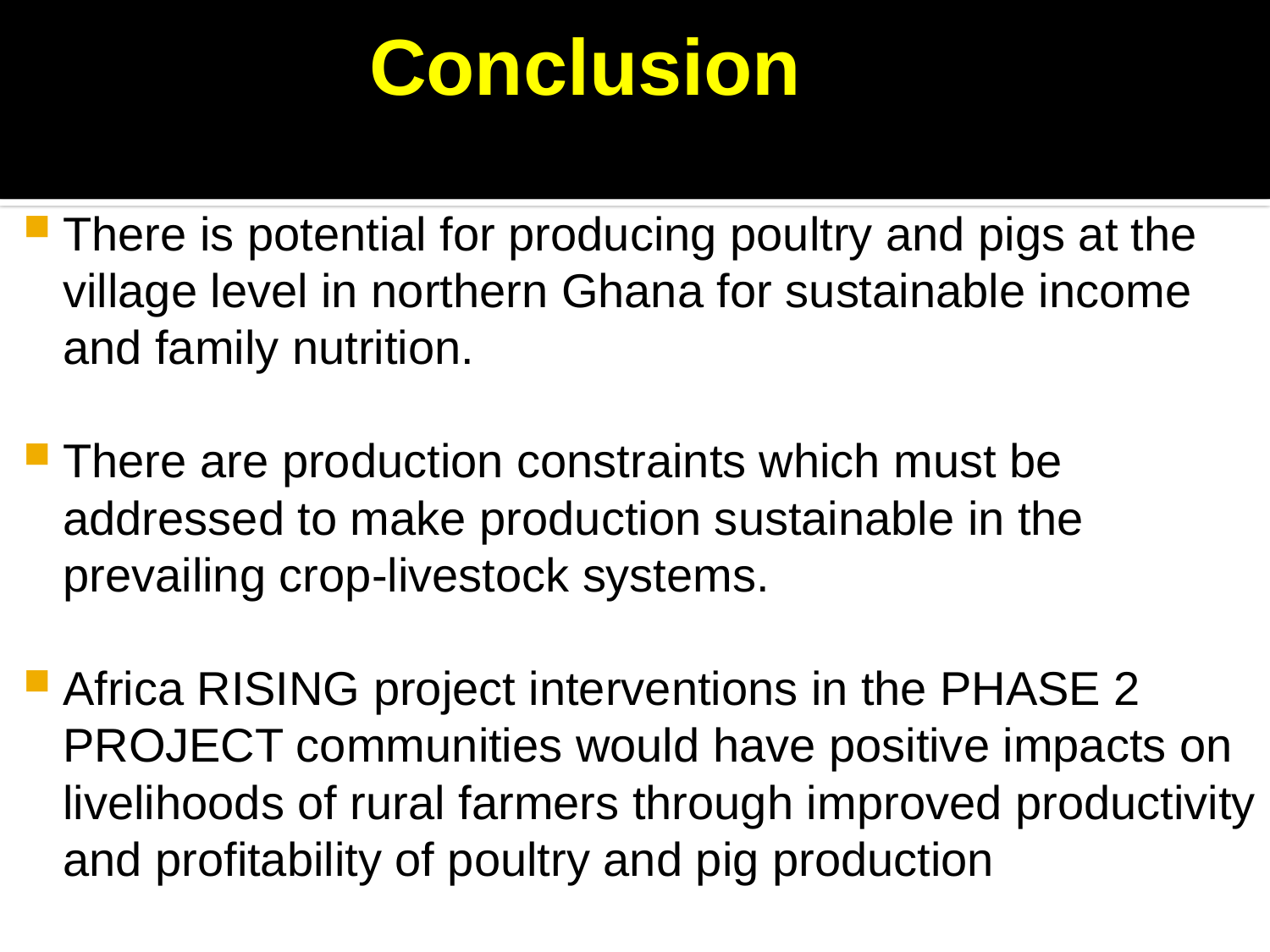

# Conclusion
There is potential for producing poultry and pigs at the village level in northern Ghana for sustainable income and family nutrition.

There are production constraints which must be addressed to make production sustainable in the prevailing crop-livestock systems.

Africa RISING project interventions in the PHASE 2 PROJECT communities would have positive impacts on livelihoods of rural farmers through improved productivity and profitability of poultry and pig production